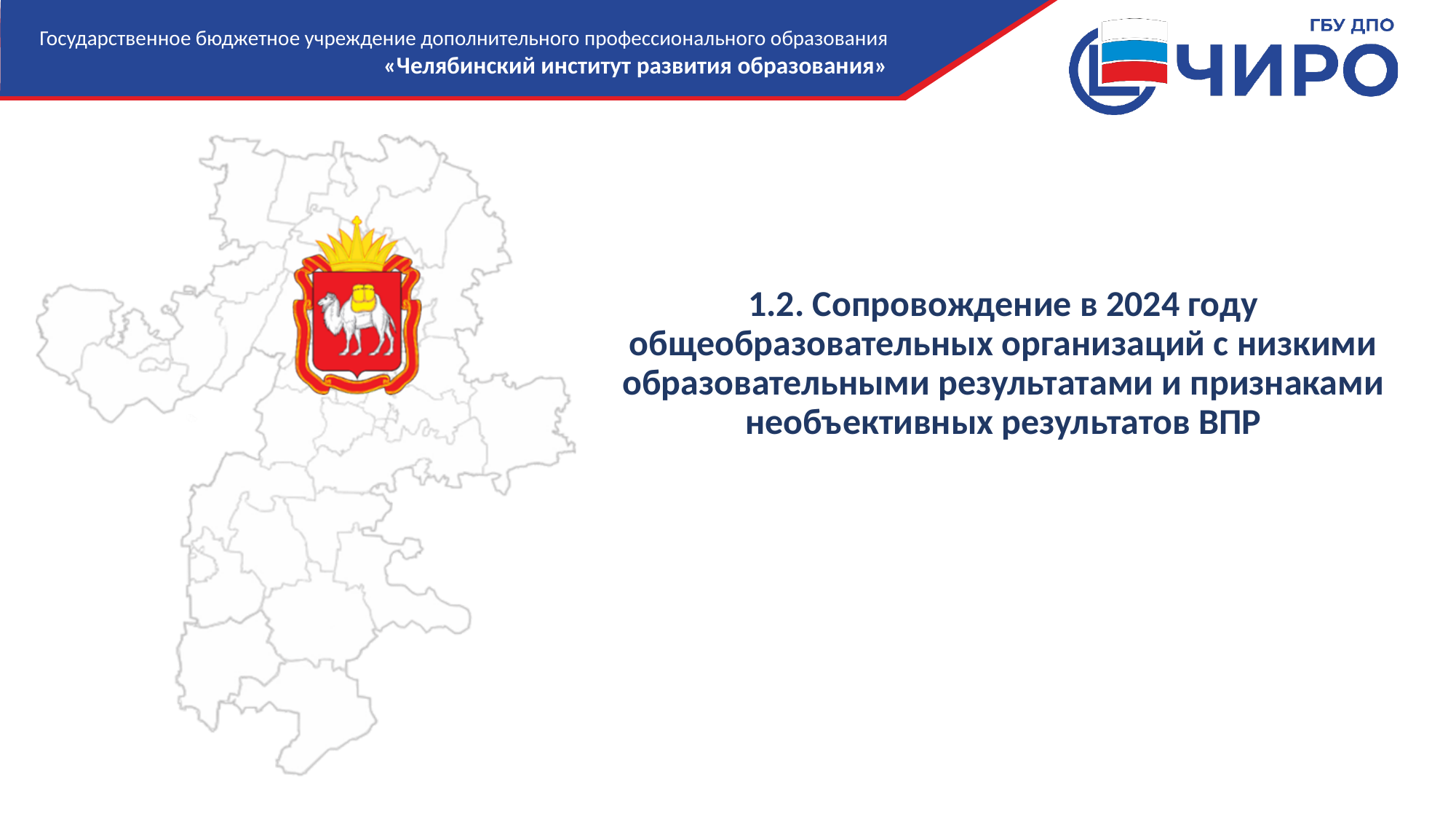

# 1.2. Сопровождение в 2024 году общеобразовательных организаций с низкими образовательными результатами и признаками необъективных результатов ВПР